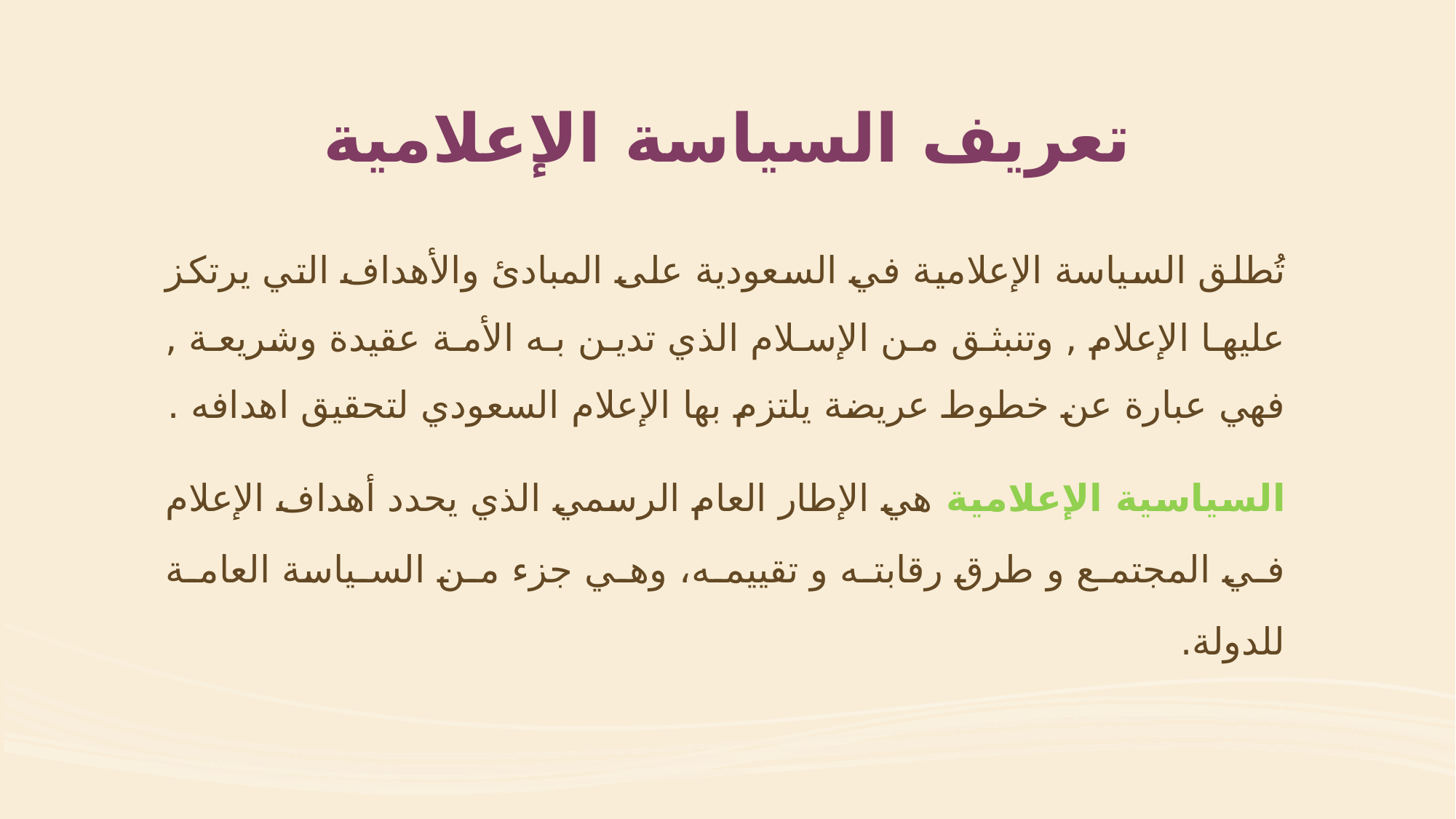

# تعريف السياسة الإعلامية
تُطلق السياسة الإعلامية في السعودية على المبادئ والأهداف التي يرتكز عليها الإعلام , وتنبثق من الإسلام الذي تدين به الأمة عقيدة وشريعة , فهي عبارة عن خطوط عريضة يلتزم بها الإعلام السعودي لتحقيق اهدافه .
السياسية الإعلامية هي الإطار العام الرسمي الذي يحدد أهداف الإعلام في المجتمع و طرق رقابته و تقييمه، وهي جزء من السياسة العامة للدولة.